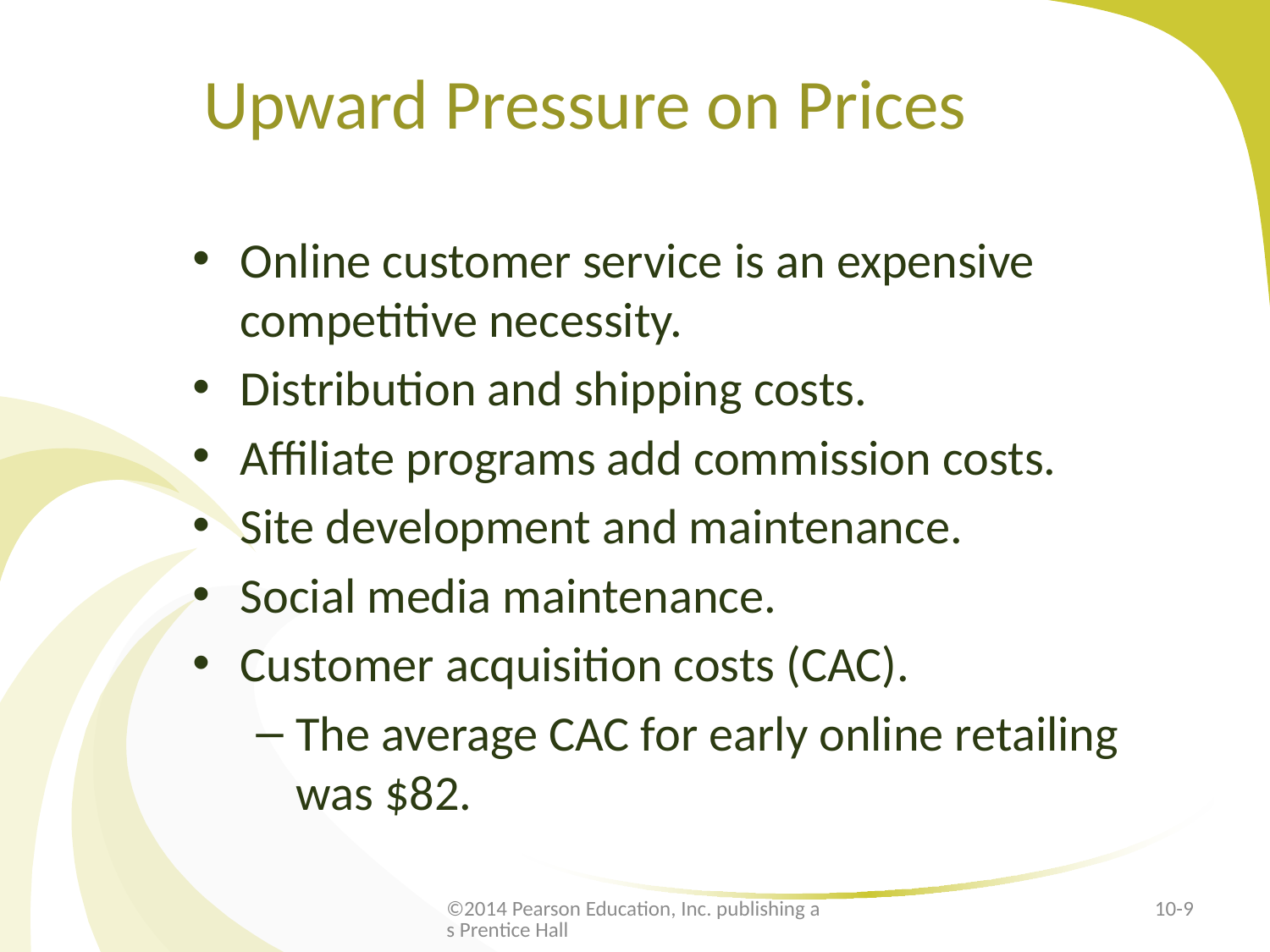

# Upward Pressure on Prices
Online customer service is an expensive competitive necessity.
Distribution and shipping costs.
Affiliate programs add commission costs.
Site development and maintenance.
Social media maintenance.
Customer acquisition costs (CAC).
The average CAC for early online retailing was $82.
©2014 Pearson Education, Inc. publishing as Prentice Hall
10-9